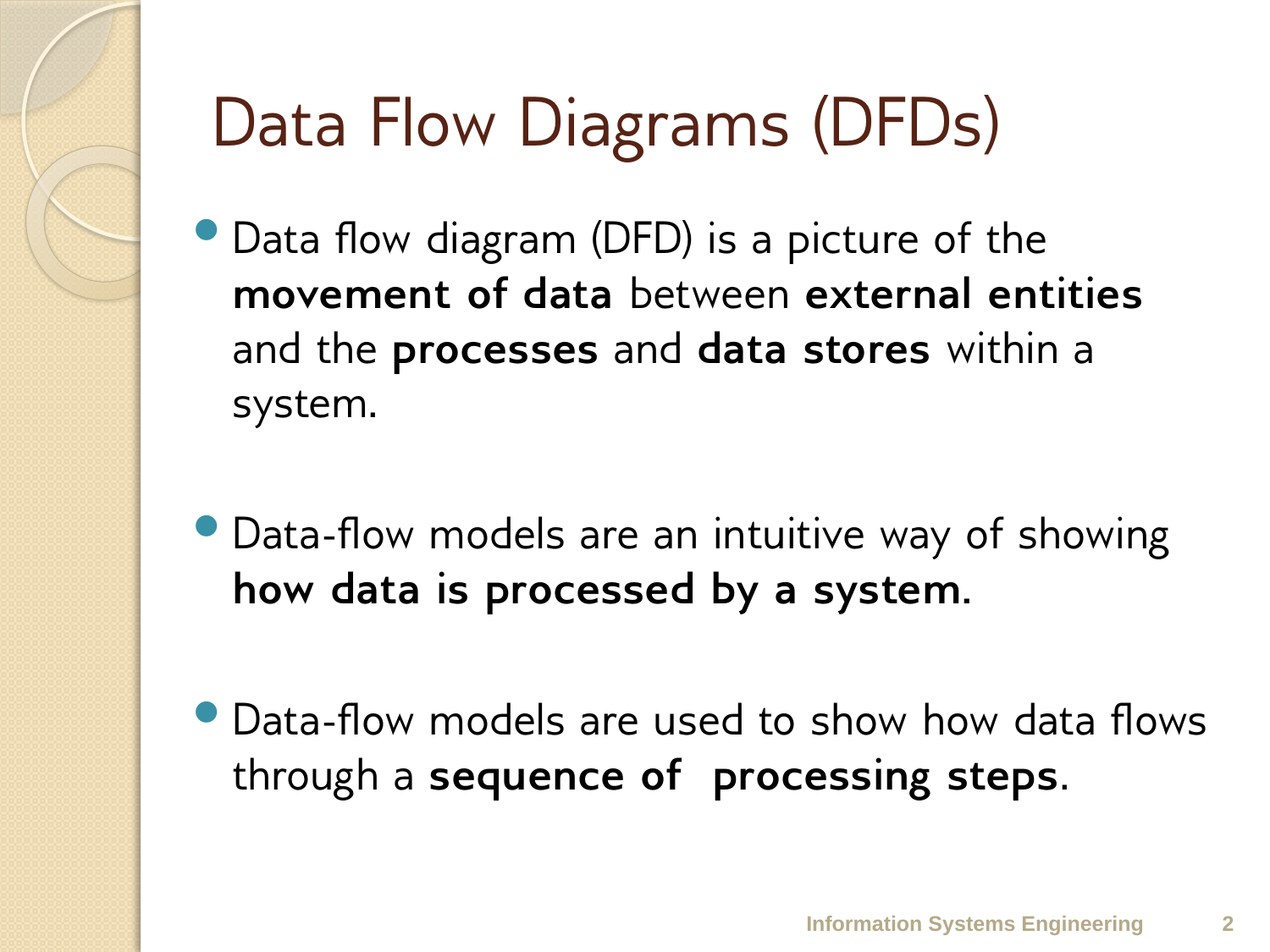

# Data Flow Diagrams (DFDs)
Data flow diagram (DFD) is a picture of the movement of data between external entities and the processes and data stores within a system.

Data-flow models are an intuitive way of showing how data is processed by a system.

Data-flow models are used to show how data flows through a sequence of  processing steps.
Information Systems Engineering
2